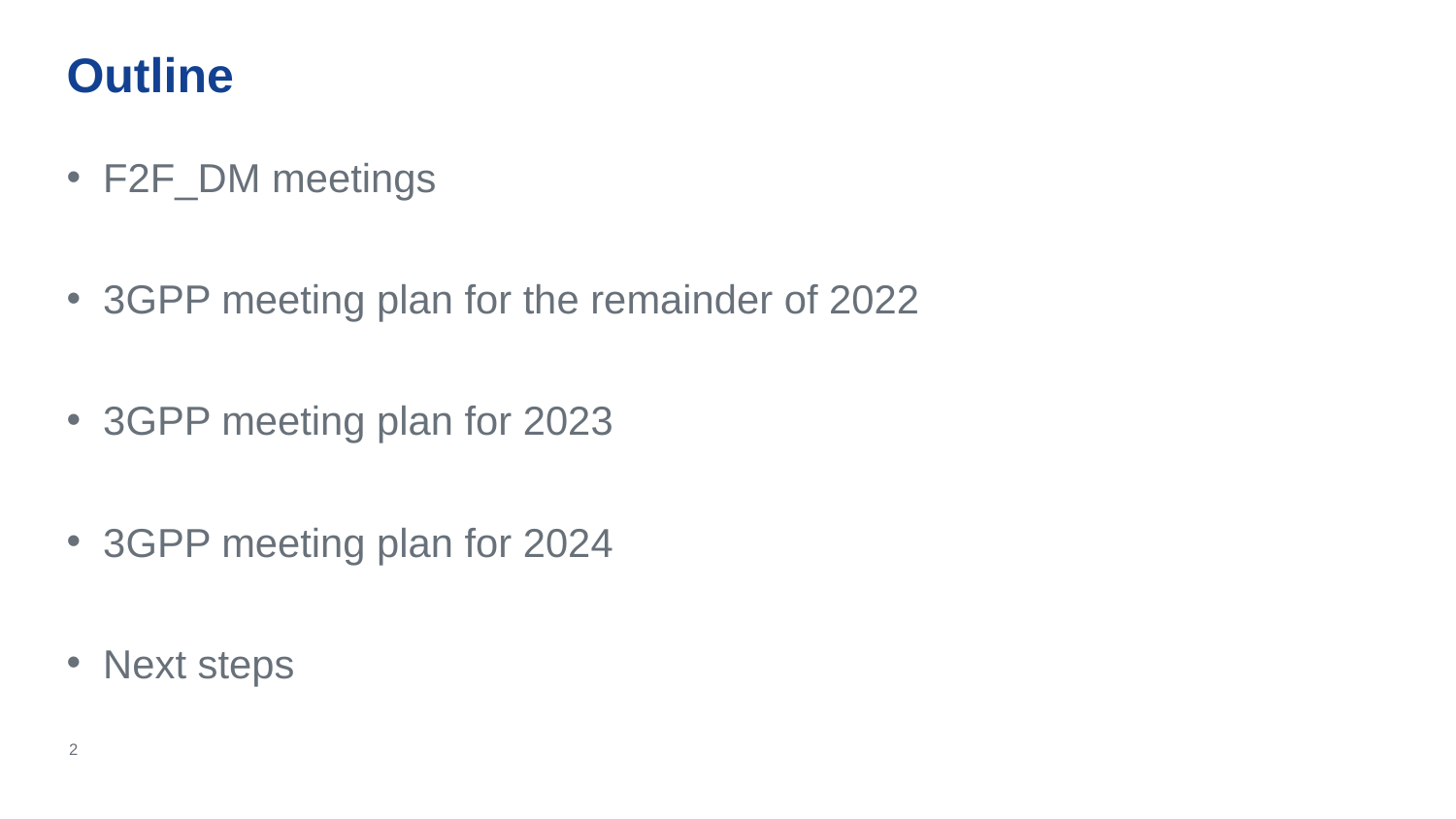

# Outline
F2F_DM meetings

3GPP meeting plan for the remainder of 2022

3GPP meeting plan for 2023

3GPP meeting plan for 2024

Next steps